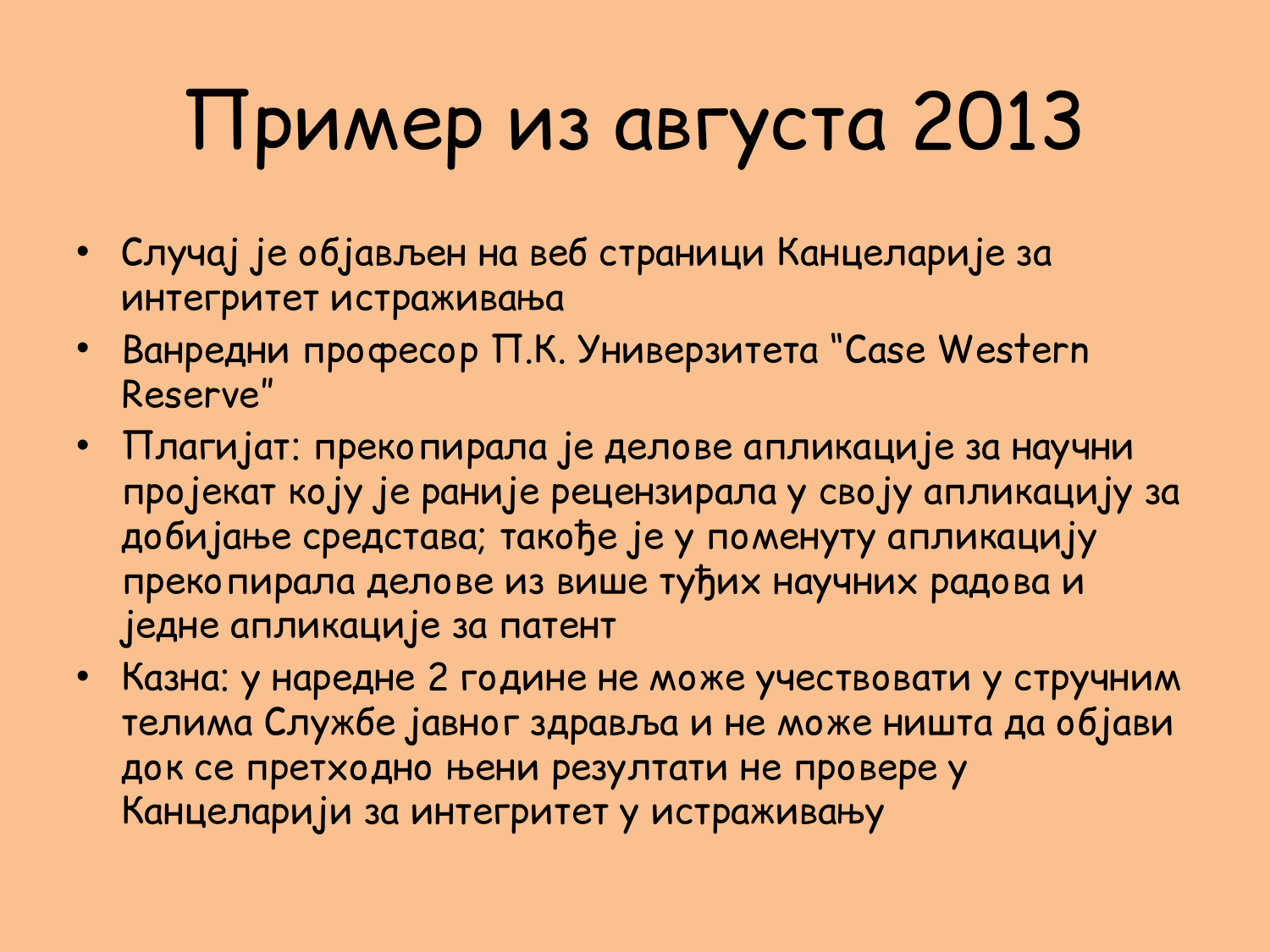

# Пример из августа 2013
Случај је објављен на веб страници Канцеларије за интегритет истраживања
Ванредни професор П.К. Универзитета “Case Western Reserve”
Плагијат: прекопирала је делове апликације за научни пројекат коју је раније рецензирала у своју апликацију за добијање средстава; такође је у поменуту апликацију прекопирала делове из више туђих научних радова и једне апликације за патент
Казна: у наредне 2 године не може учествовати у стручним телима Службе јавног здравља и не може ништа да објави док се претходно њени резултати не провере у Канцеларији за интегритет у истраживању